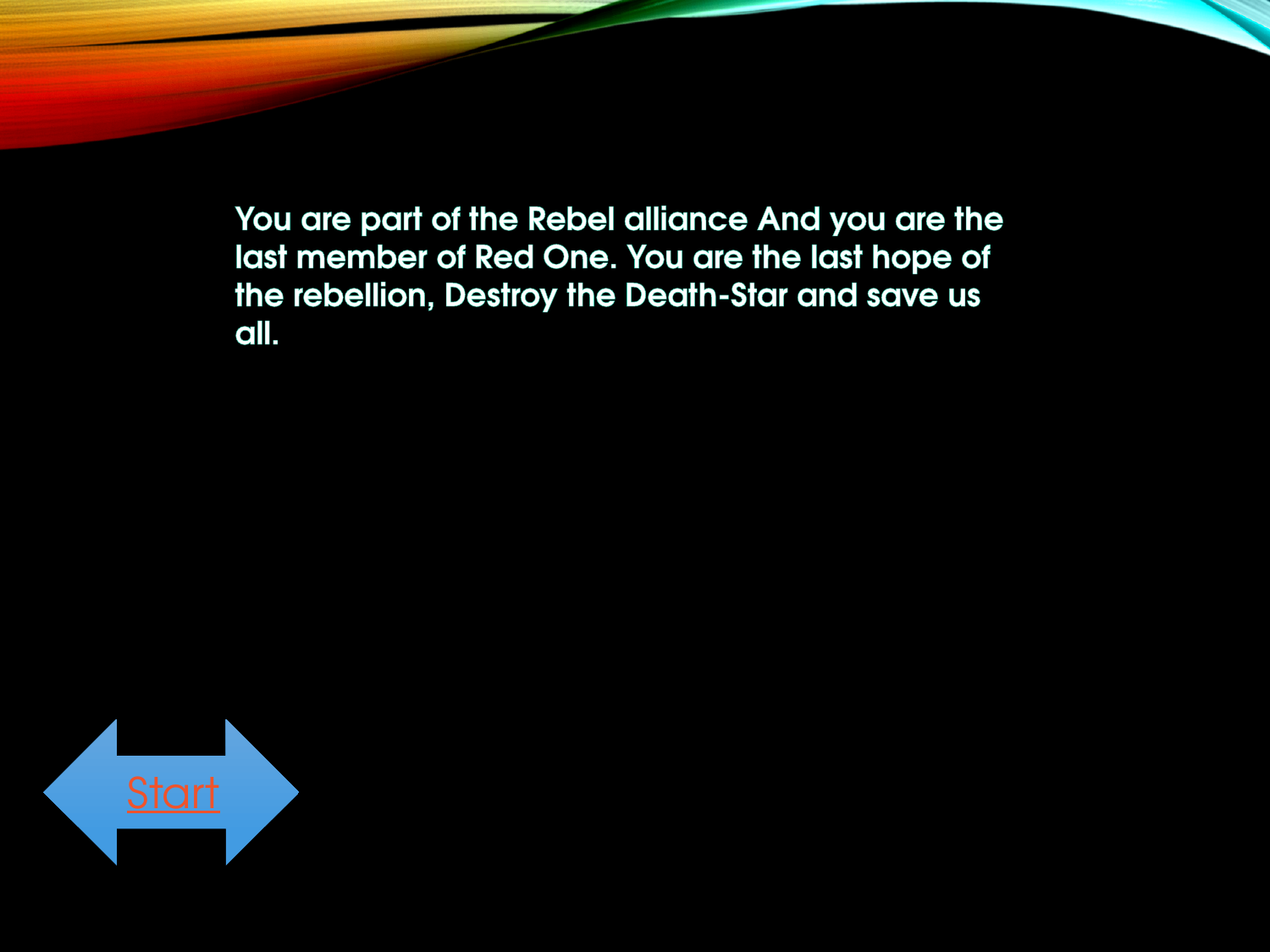

You are part of the Rebel alliance And you are the last member of Red One. You are the last hope of the rebellion, Destroy the Death-Star and save us all.

Start